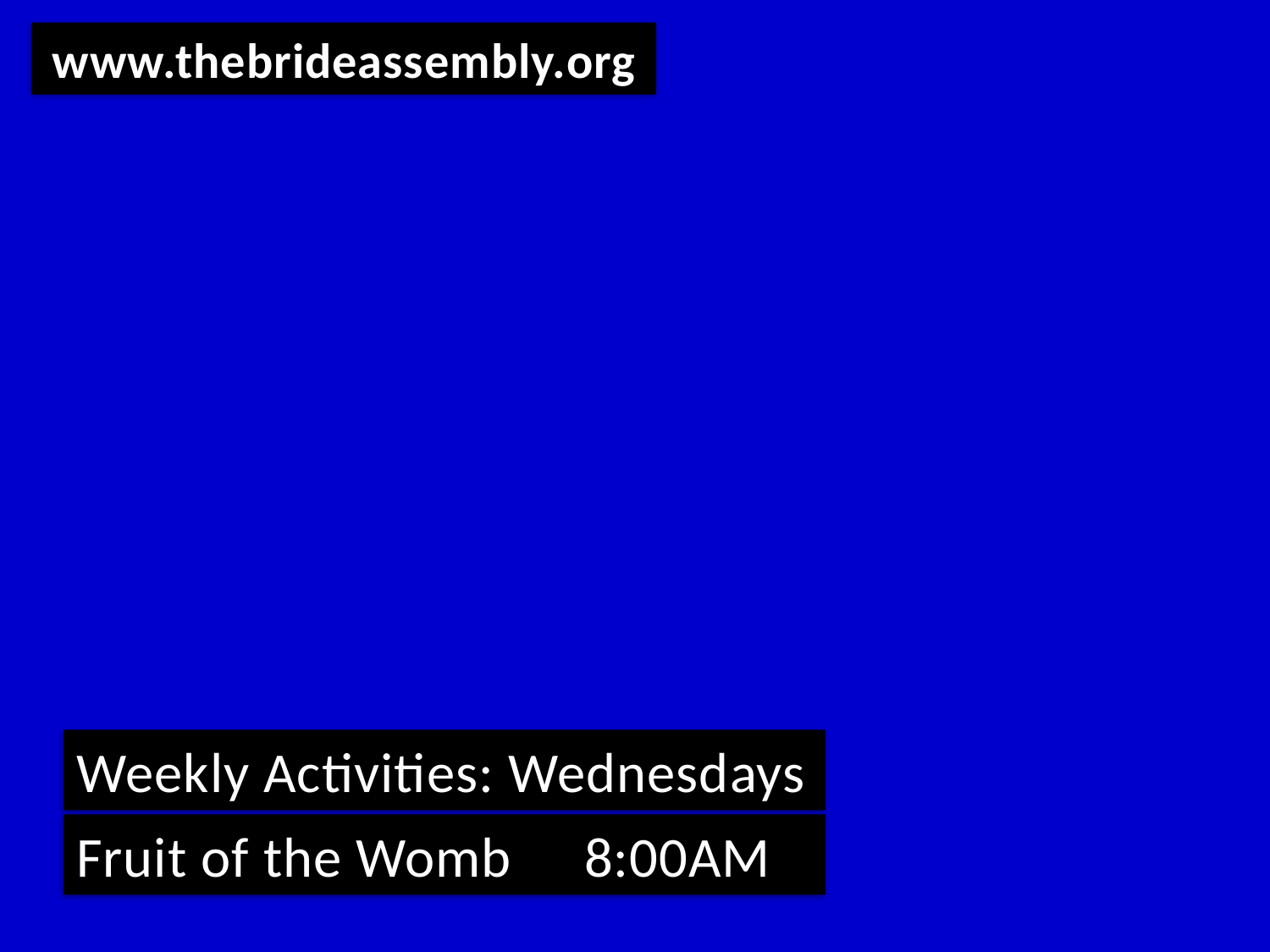

www.thebrideassembly.org
Weekly Activities: Wednesdays
Fruit of the Womb	8:00AM